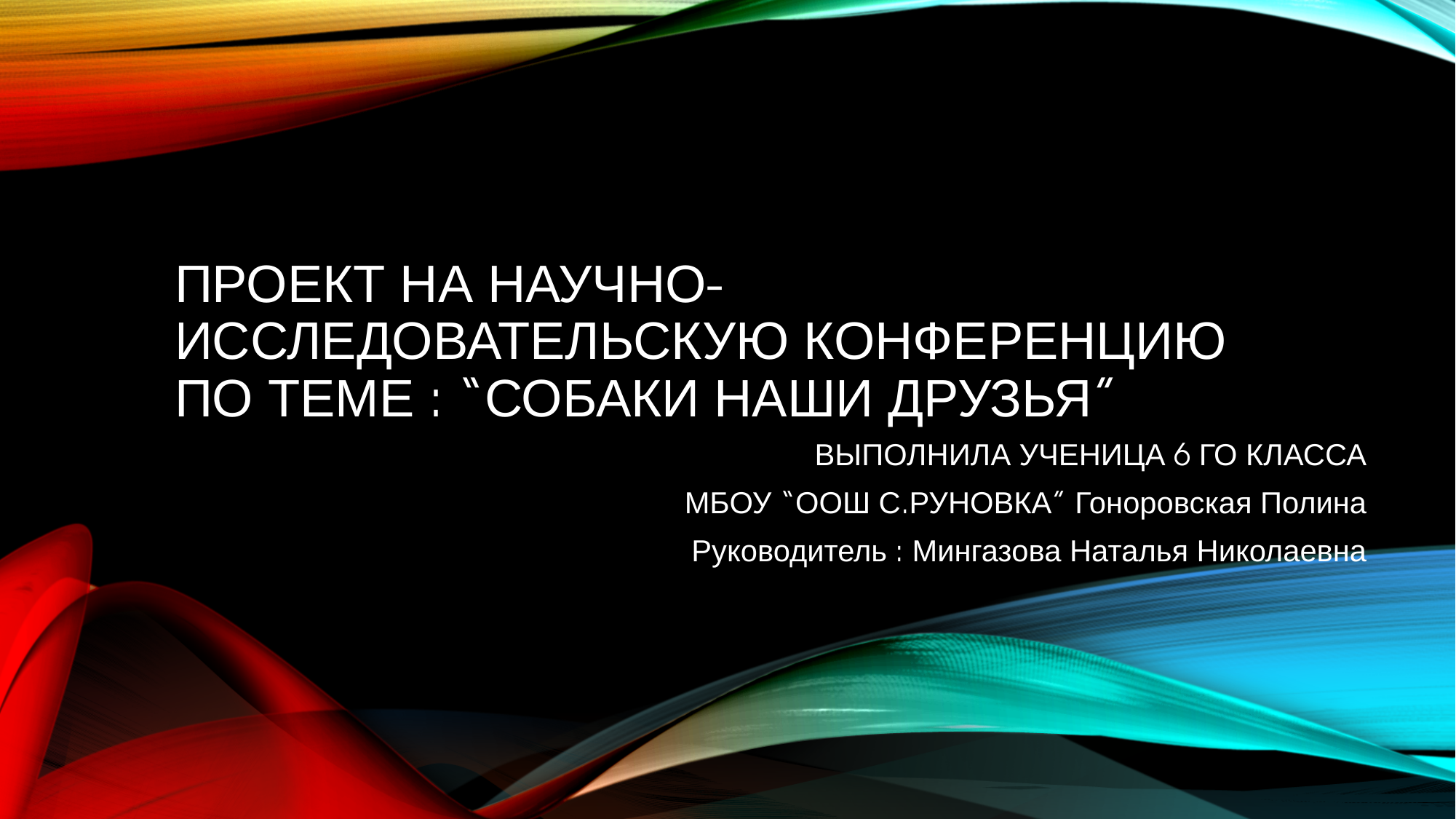

# Проект на научно-исследовательскую конференцию по теме : “собаки наши друзья”
ВЫПОЛНИЛА УЧЕНИЦА 6 ГО КЛАССА
  МБОУ “ООШ С.РУНОВКА” Гоноровская Полина
Руководитель : Мингазова Наталья Николаевна